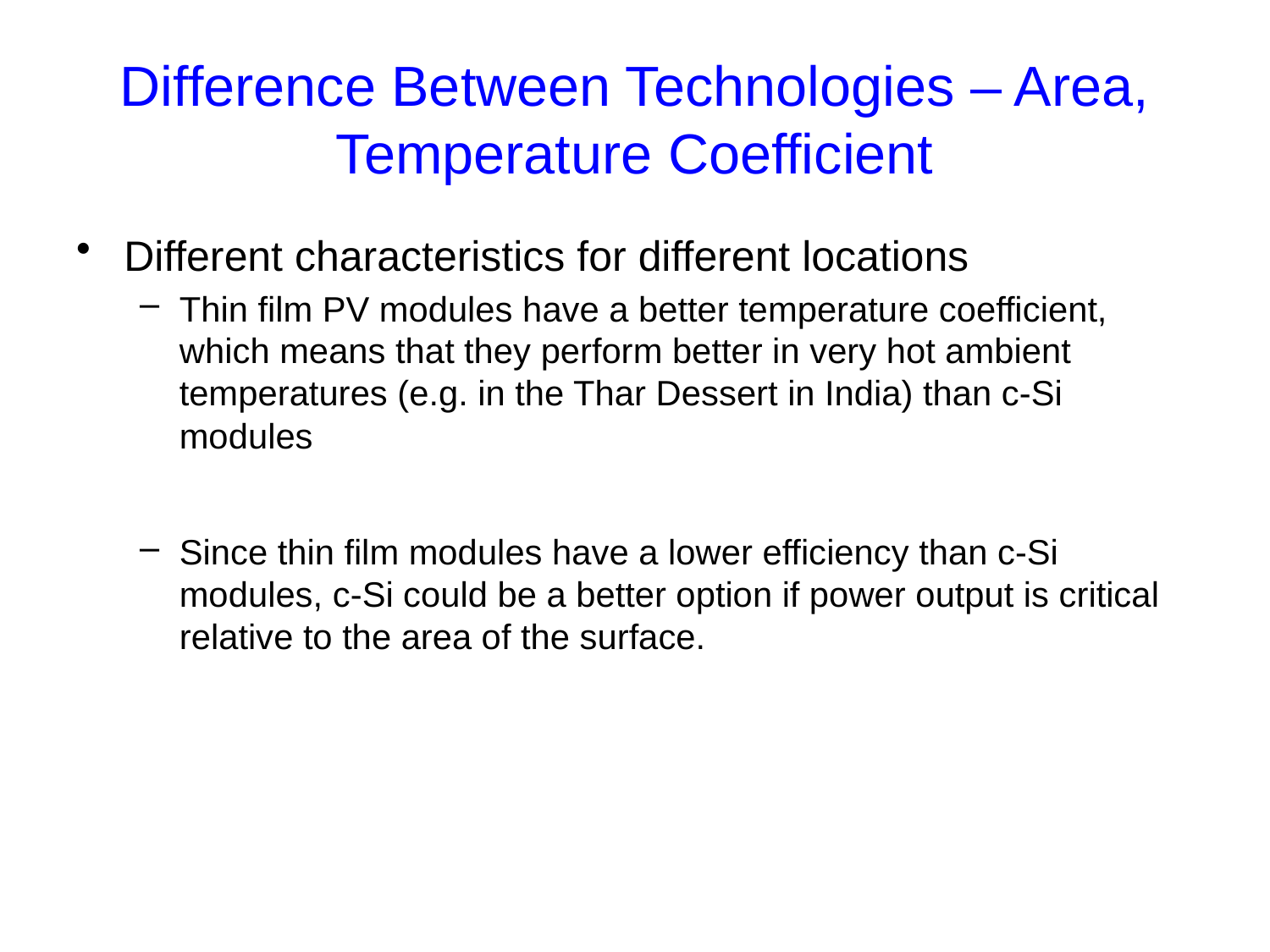

# Difference Between Technologies – Area, Temperature Coefficient
Different characteristics for different locations
Thin film PV modules have a better temperature coefficient, which means that they perform better in very hot ambient temperatures (e.g. in the Thar Dessert in India) than c-Si modules

Since thin film modules have a lower efficiency than c-Si modules, c-Si could be a better option if power output is critical relative to the area of the surface.